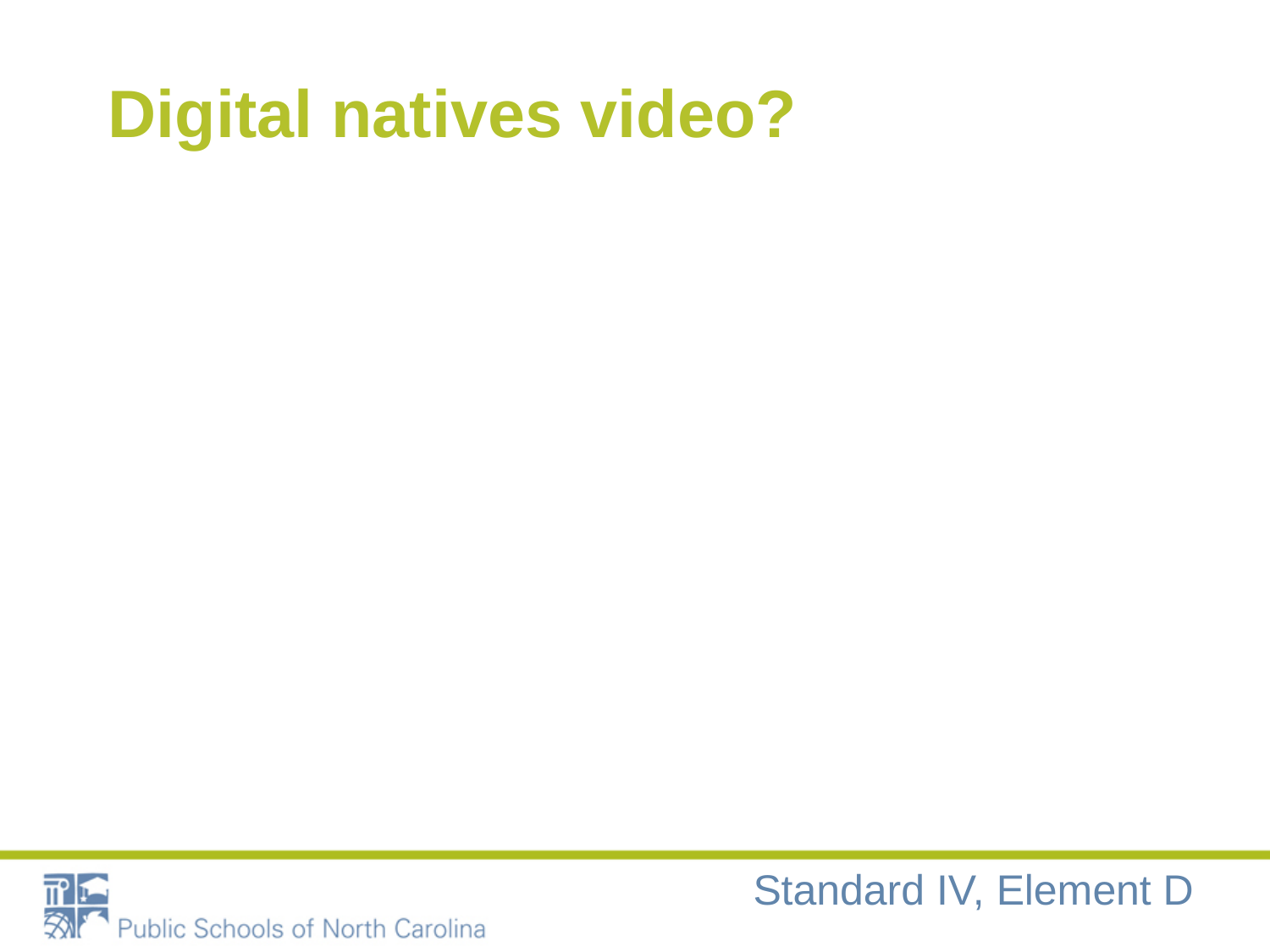

# Digital natives video?

Standard IV, Element D